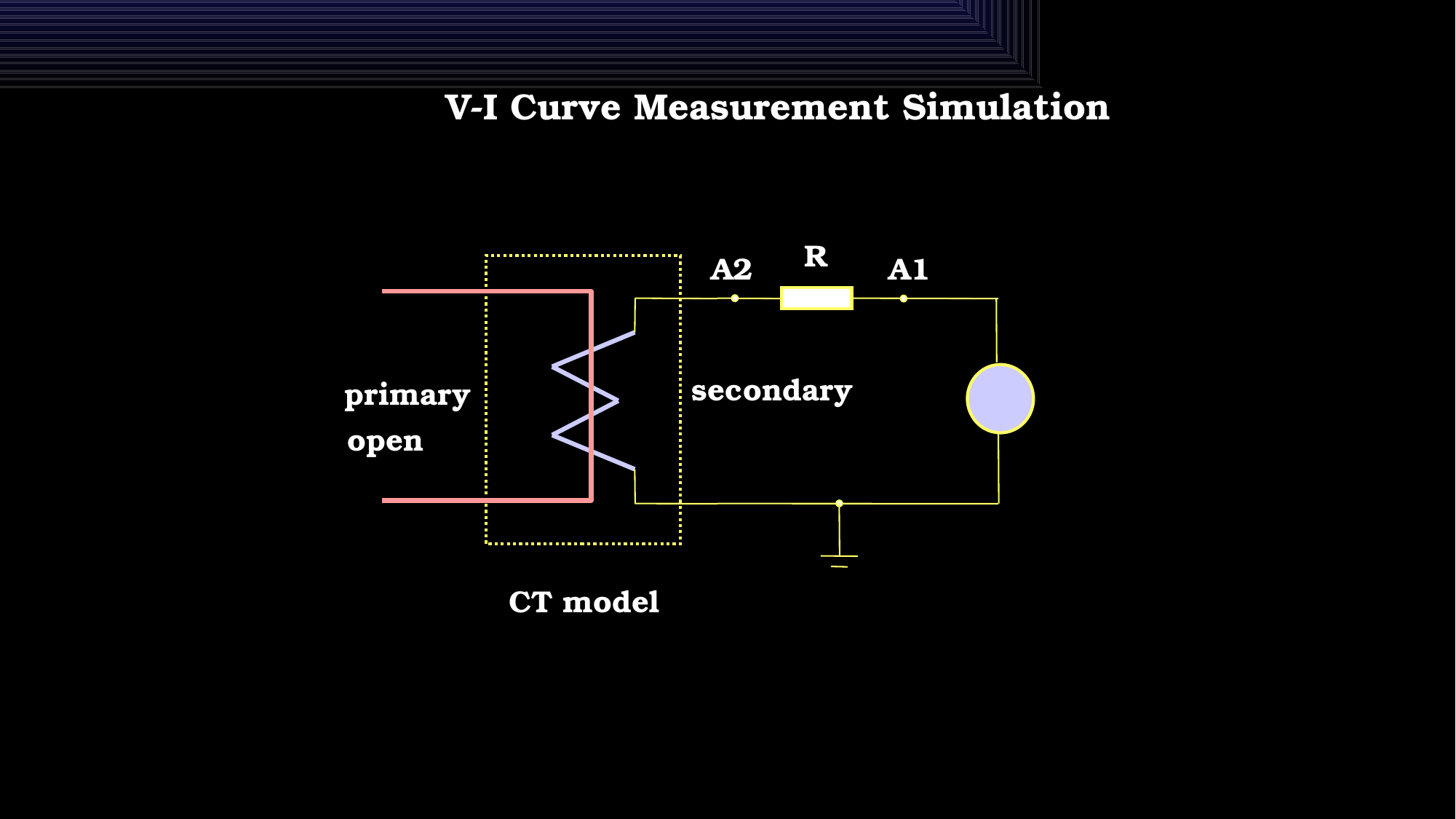

V-I Curve Measurement Simulation
R
A2
A1

secondary
primary

open

CT model